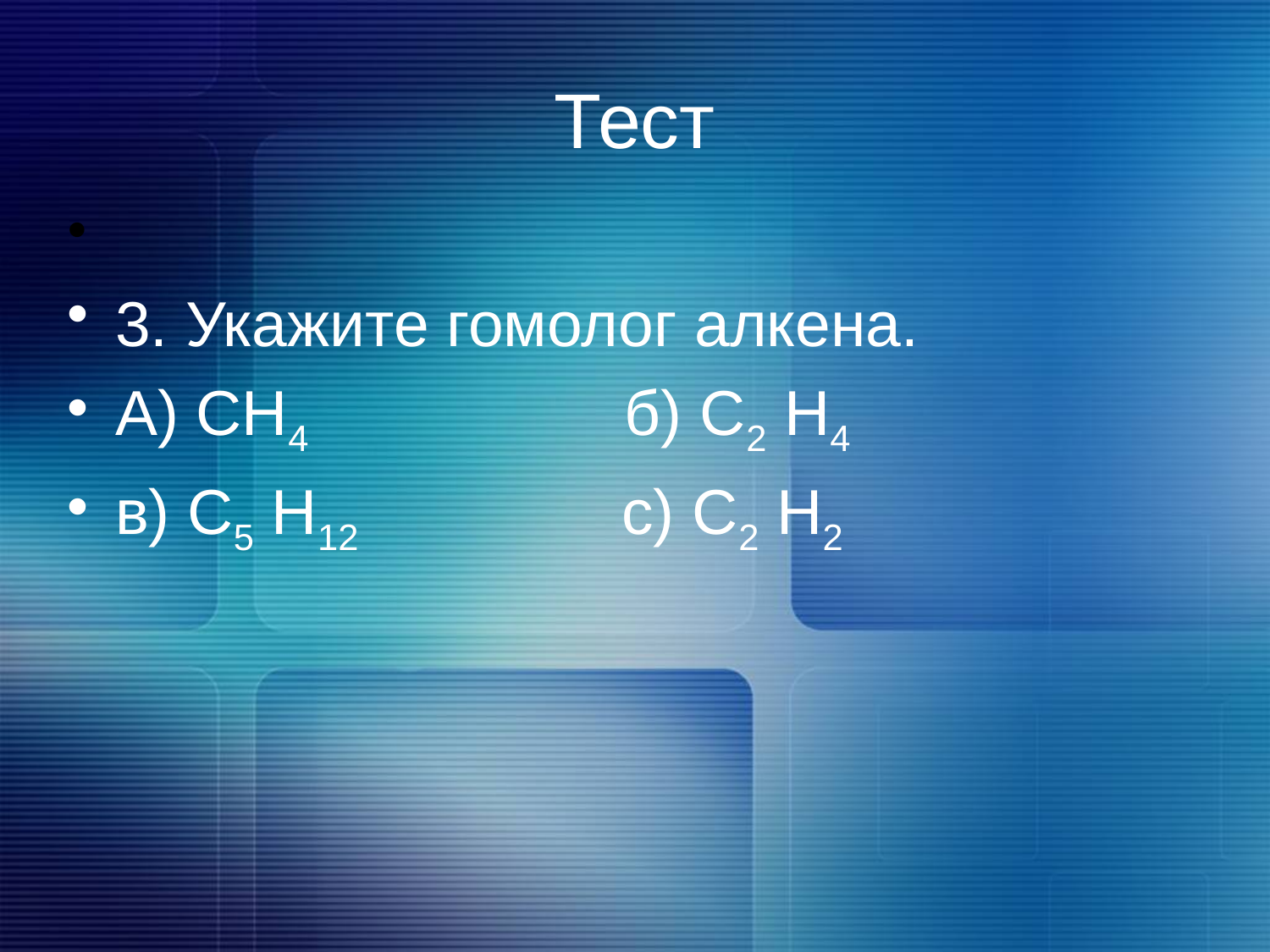

# Тест

3. Укажите гомолог алкена.
А) СН4                  б) С2 Н4
в) С5 Н12               с) С2 Н2